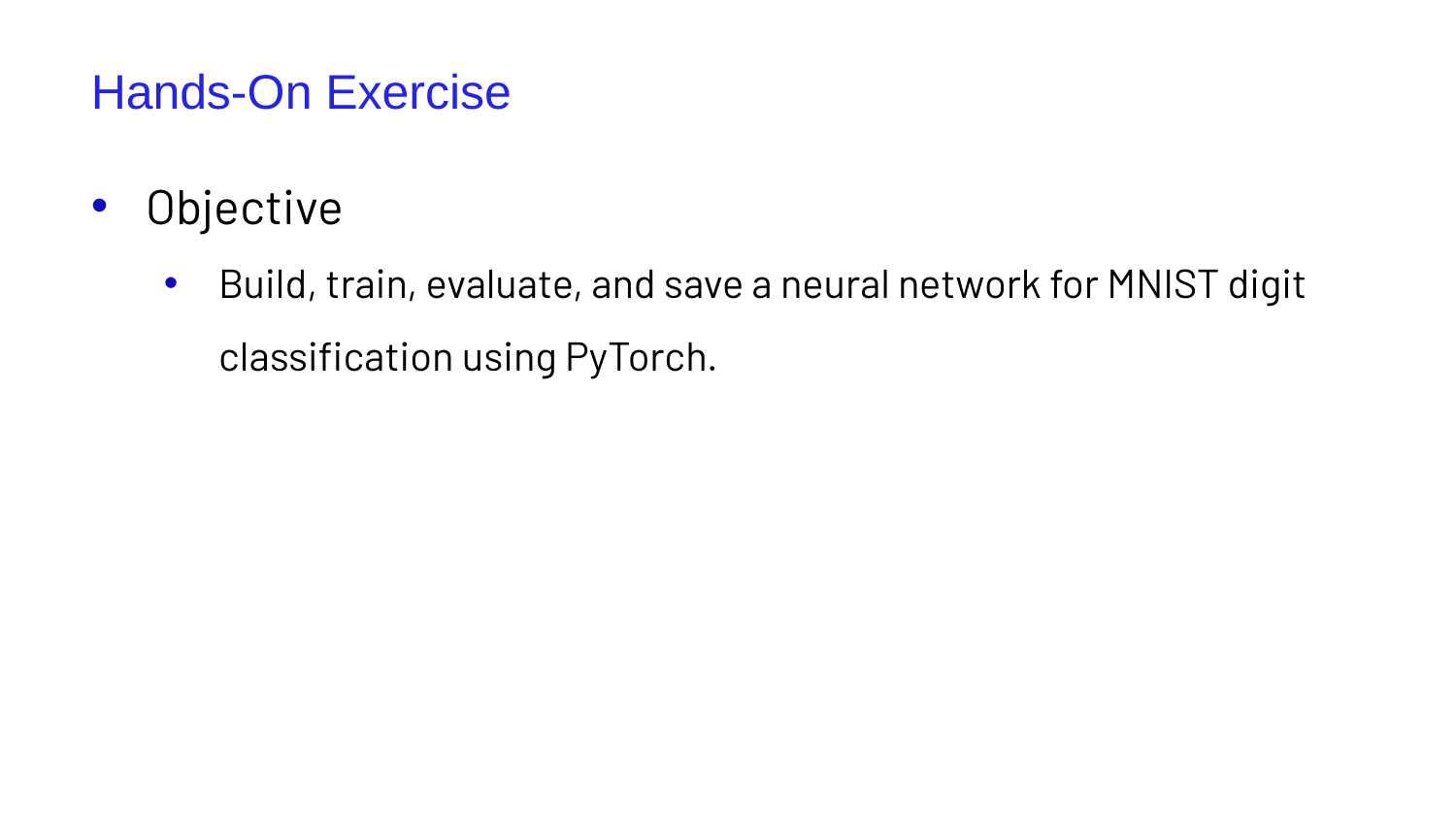

Hands-On Exercise
Objective
Build, train, evaluate, and save a neural network for MNIST digit classification using PyTorch.